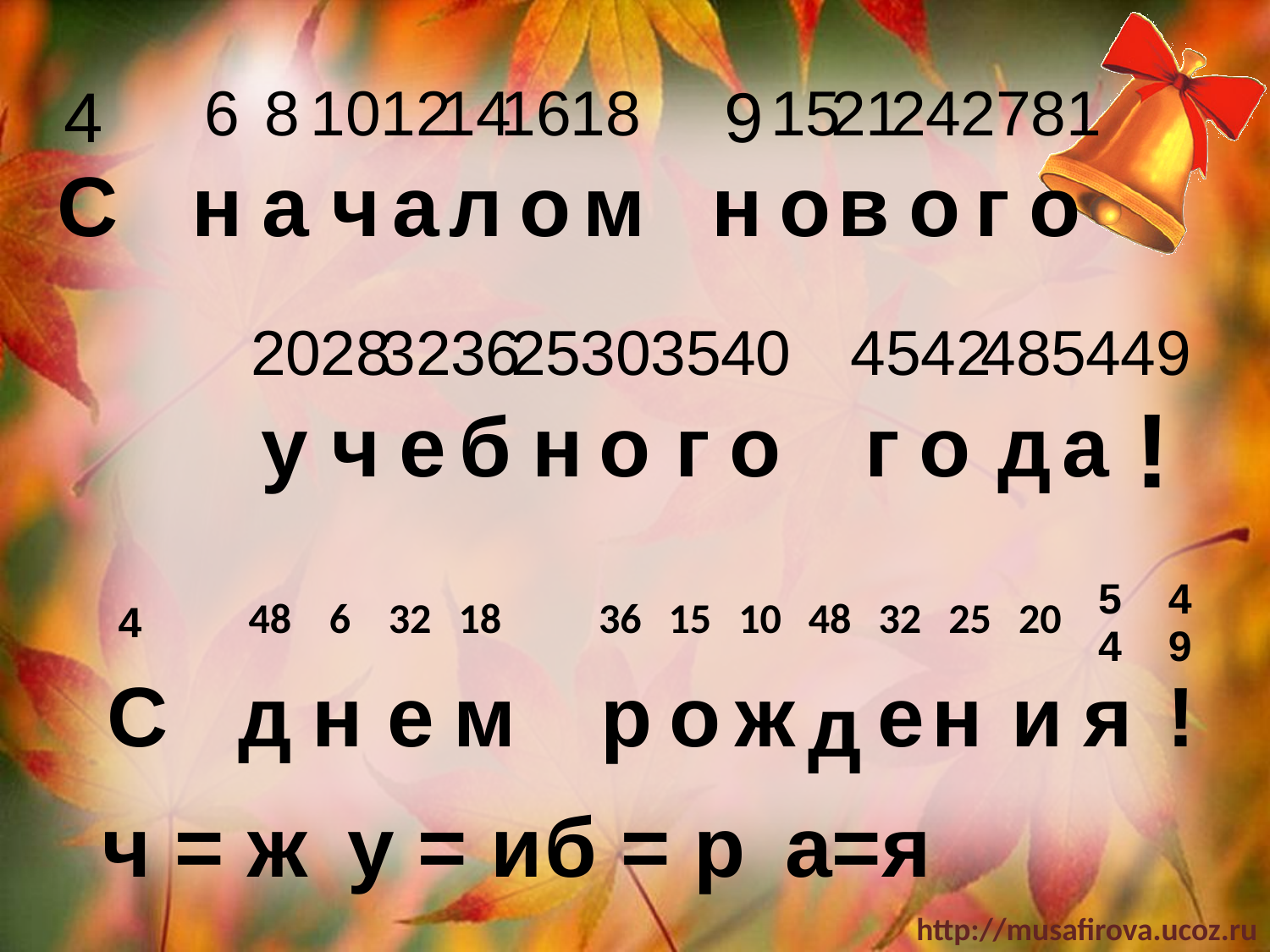

|  |  |  |  |  |  |  |  |  |  |  |  |  |  |  |  |
| --- | --- | --- | --- | --- | --- | --- | --- | --- | --- | --- | --- | --- | --- | --- | --- |
|  |  |  |  |  |  |  |  |  |  |  |  |  |  |  |  |
4
6
8
10
12
14
16
18
9
15
21
24
27
81
С
н
а
ч
а
л
о
м
н
о
в
о
г
о
20
|  |  |  |  |  |  |  |  |  |  |  |  |  |  |
| --- | --- | --- | --- | --- | --- | --- | --- | --- | --- | --- | --- | --- | --- |
|  |  |  |  |  |  |  |  |  |  |  |  |  |  |
28
32
36
25
30
35
40
45
42
48
54
49
!
у
ч
е
б
н
о
г
о
г
о
д
а
| 4 |  | 48 | 6 | 32 | 18 |  | 36 | 15 | 10 | 48 | 32 | 25 | 20 | 54 | 49 |
| --- | --- | --- | --- | --- | --- | --- | --- | --- | --- | --- | --- | --- | --- | --- | --- |
|  |  |  |  |  |  |  |  |  |  |  |  |  |  |  |  |
С
д
н
е
м
р
о
ж
е
н
и
я
!
д
ч = ж
у = и
б = р
а=я